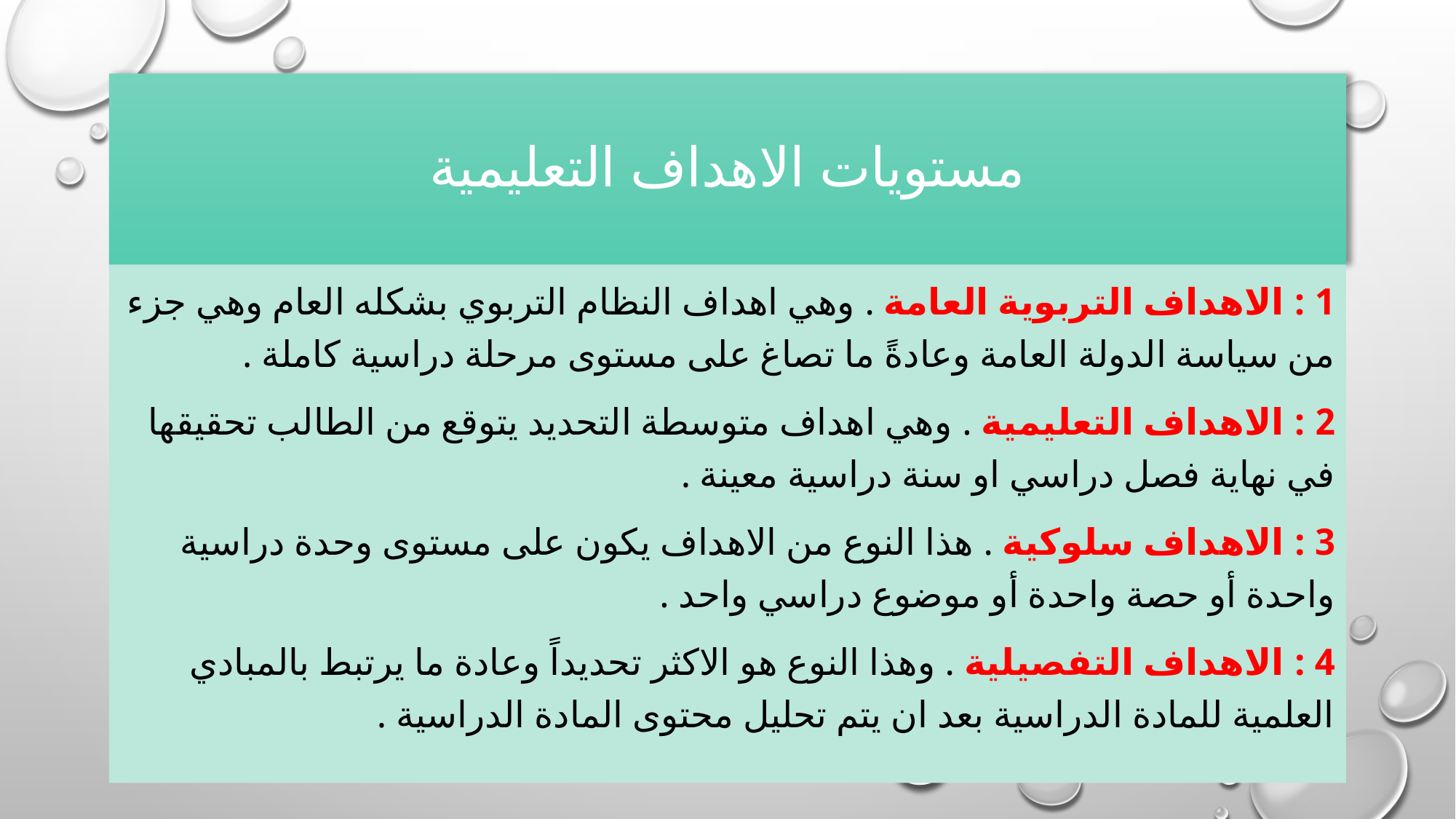

# مستويات الاهداف التعليمية
1 : الاهداف التربوية العامة . وهي اهداف النظام التربوي بشكله العام وهي جزء من سياسة الدولة العامة وعادةً ما تصاغ على مستوى مرحلة دراسية كاملة .
2 : الاهداف التعليمية . وهي اهداف متوسطة التحديد يتوقع من الطالب تحقيقها في نهاية فصل دراسي او سنة دراسية معينة .
3 : الاهداف سلوكية . هذا النوع من الاهداف يكون على مستوى وحدة دراسية واحدة أو حصة واحدة أو موضوع دراسي واحد .
4 : الاهداف التفصيلية . وهذا النوع هو الاكثر تحديداً وعادة ما يرتبط بالمبادي العلمية للمادة الدراسية بعد ان يتم تحليل محتوى المادة الدراسية .